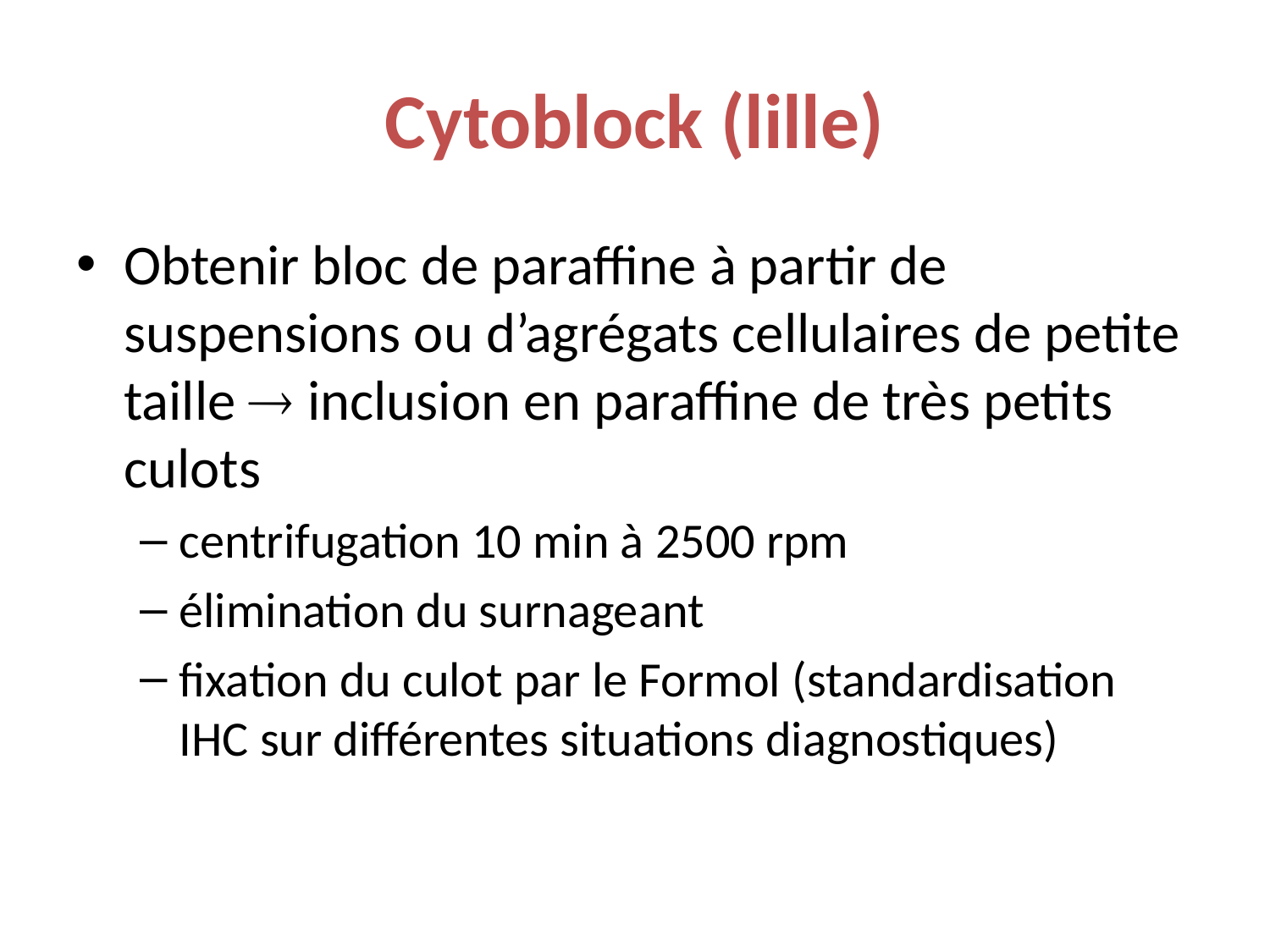

# Cytoblock (lille)
Obtenir bloc de paraffine à partir de suspensions ou d’agrégats cellulaires de petite taille → inclusion en paraffine de très petits culots
centrifugation 10 min à 2500 rpm
élimination du surnageant
fixation du culot par le Formol (standardisation IHC sur différentes situations diagnostiques)